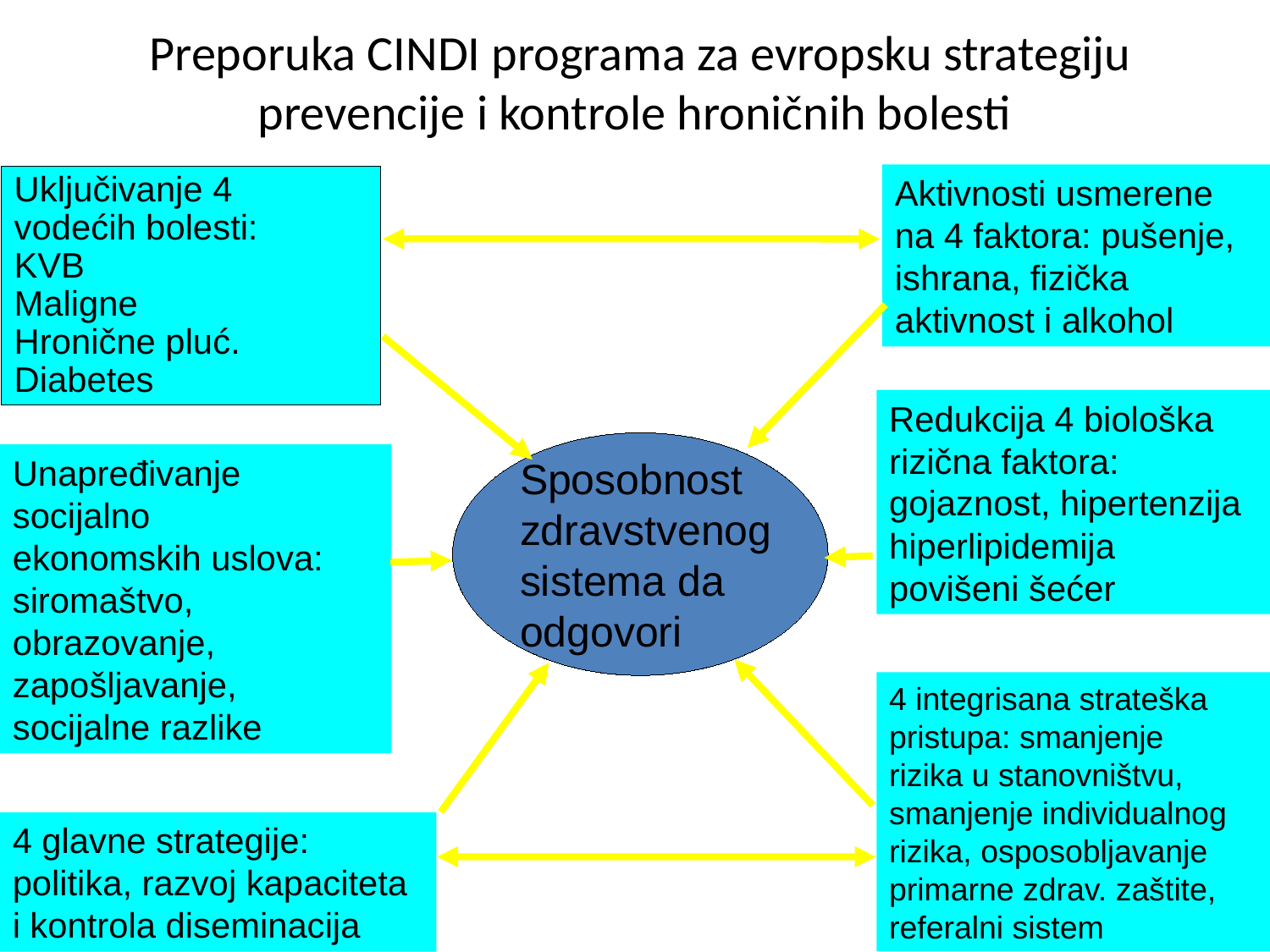

# Preporuka CINDI programa za evropsku strategiju prevencije i kontrole hroničnih bolesti
Aktivnosti usmerene na 4 faktora: pušenje, ishrana, fizička aktivnost i alkohol
Uključivanje 4
vodećih bolesti:
KVB
Maligne
Hronične pluć.
Diabetes

Redukcija 4 biološka
rizična faktora:
gojaznost, hipertenzija
hiperlipidemija
povišeni šećer
Sposobnost
zdravstvenog
sistema da
odgovori
Unapređivanje socijalno
ekonomskih uslova:
siromaštvo, obrazovanje,
zapošljavanje, socijalne razlike

4 integrisana strateška
pristupa: smanjenje
rizika u stanovništvu,
smanjenje individualnog rizika, osposobljavanje primarne zdrav. zaštite, referalni sistem
4 glavne strategije: politika, razvoj kapaciteta i kontrola diseminacija

Izvor: Preventing chronic disease WHO - 2006